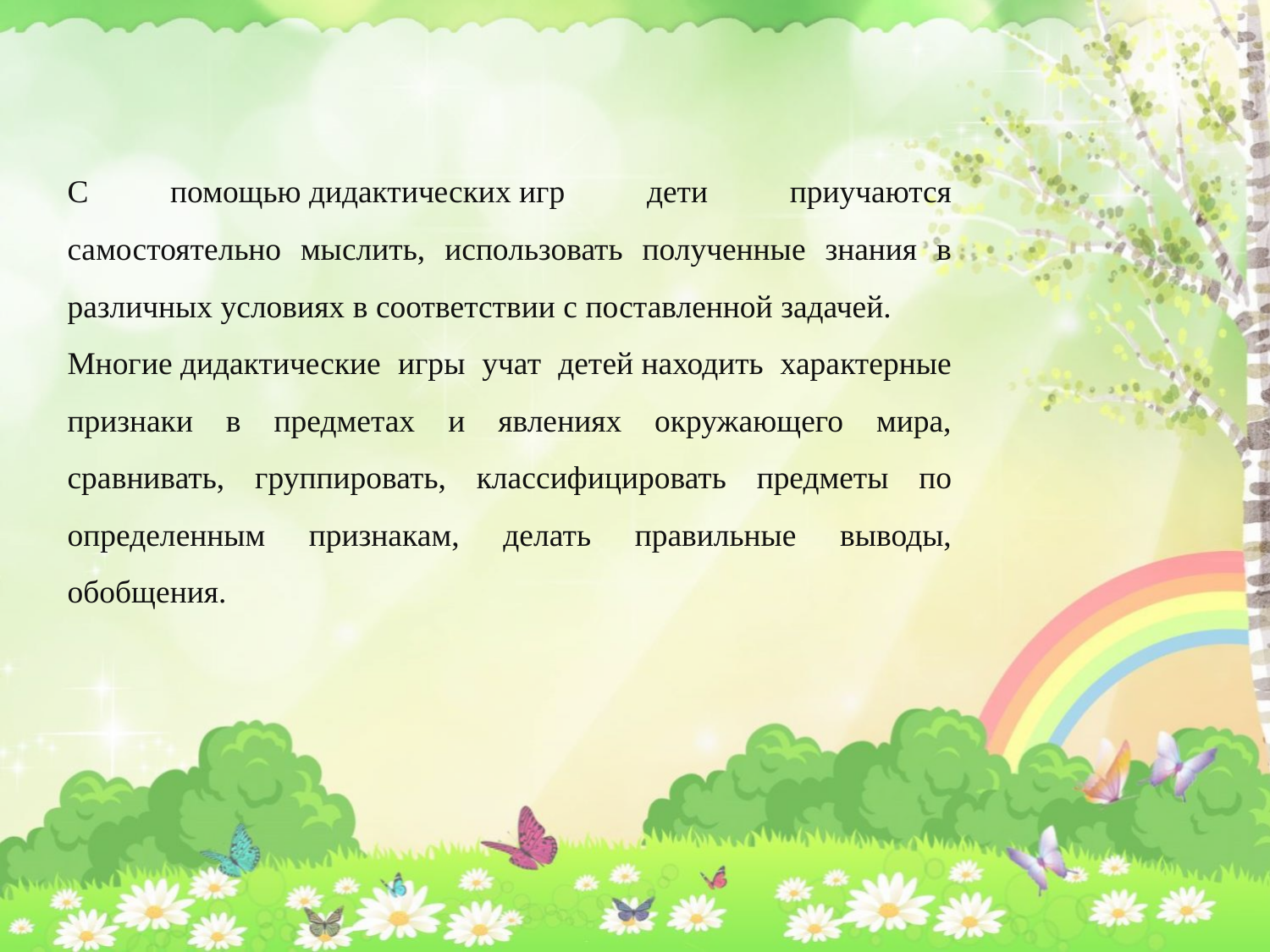

С помощью дидактических игр дети приучаются самостоятельно мыслить, использовать полученные знания в различных условиях в соответствии с поставленной задачей.
Многие дидактические игры учат детей находить характерные признаки в предметах и явлениях окружающего мира, сравнивать, группировать, классифицировать предметы по определенным признакам, делать правильные выводы, обобщения.